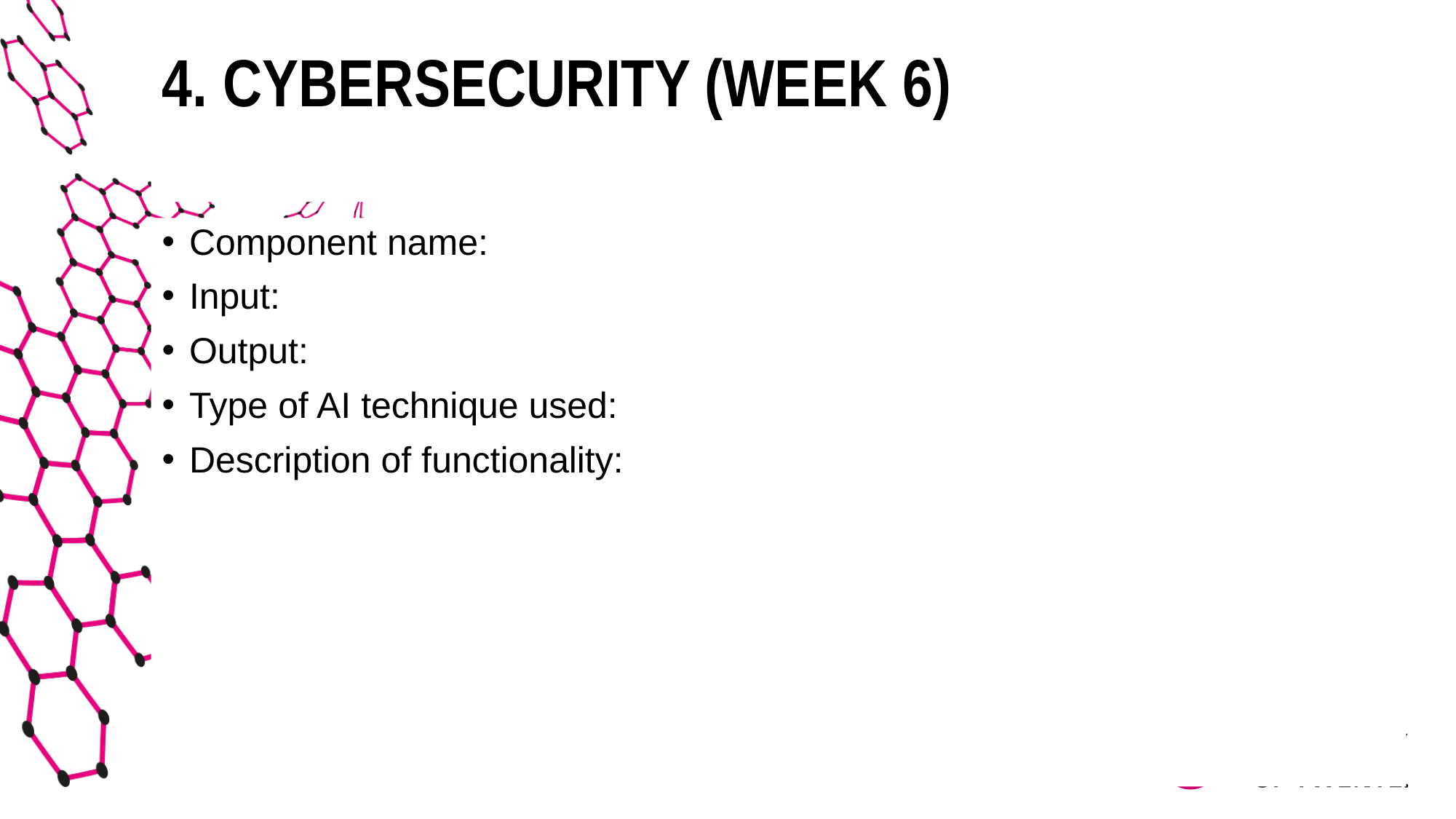

# 4. Cybersecurity (week 6)
Component name:
Input:
Output:
Type of AI technique used:
Description of functionality:
11